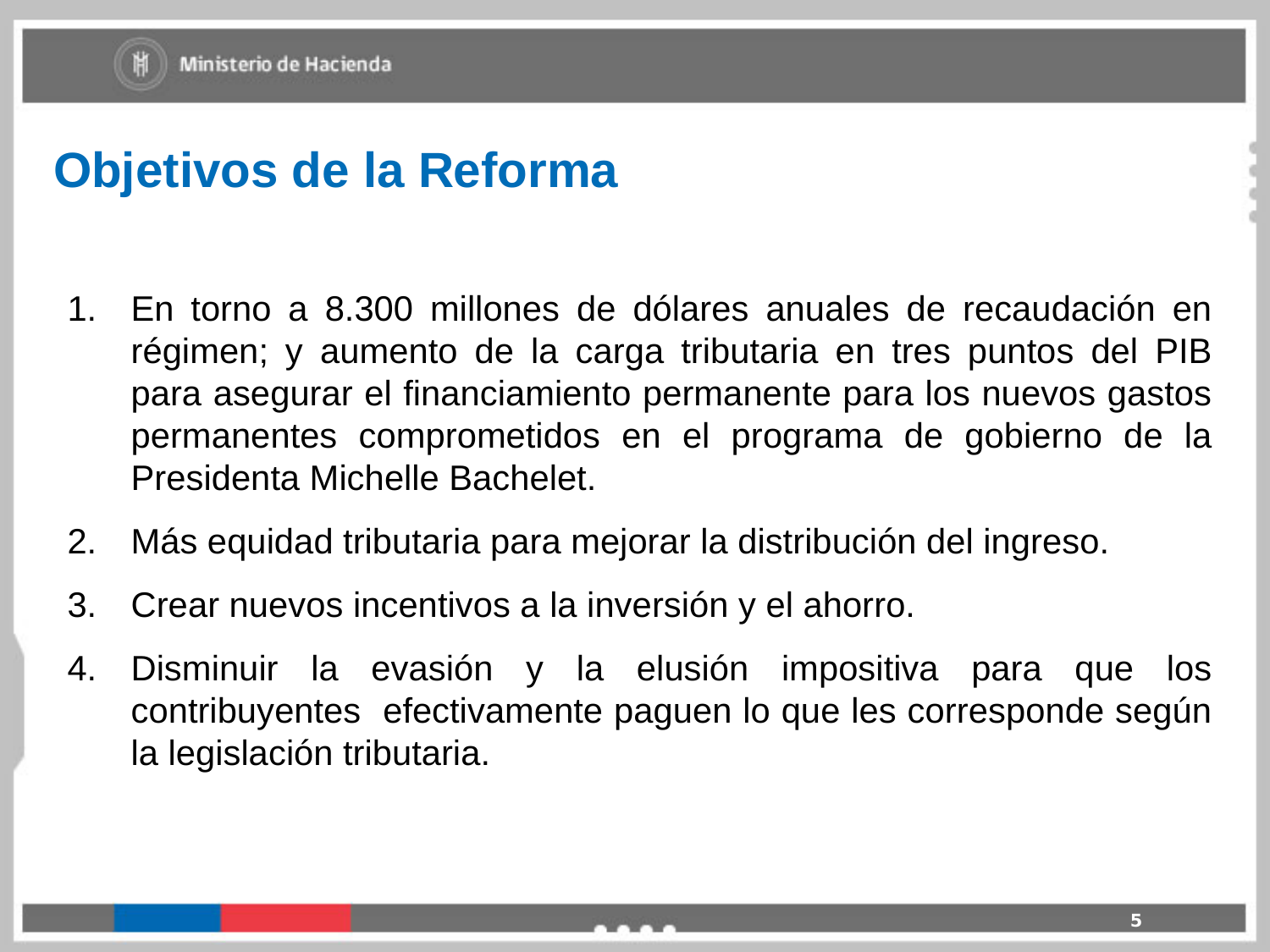

Objetivos de la Reforma

En torno a 8.300 millones de dólares anuales de recaudación en régimen; y aumento de la carga tributaria en tres puntos del PIB para asegurar el financiamiento permanente para los nuevos gastos permanentes comprometidos en el programa de gobierno de la Presidenta Michelle Bachelet.
Más equidad tributaria para mejorar la distribución del ingreso.
Crear nuevos incentivos a la inversión y el ahorro.
Disminuir la evasión y la elusión impositiva para que los contribuyentes  efectivamente paguen lo que les corresponde según la legislación tributaria.
5